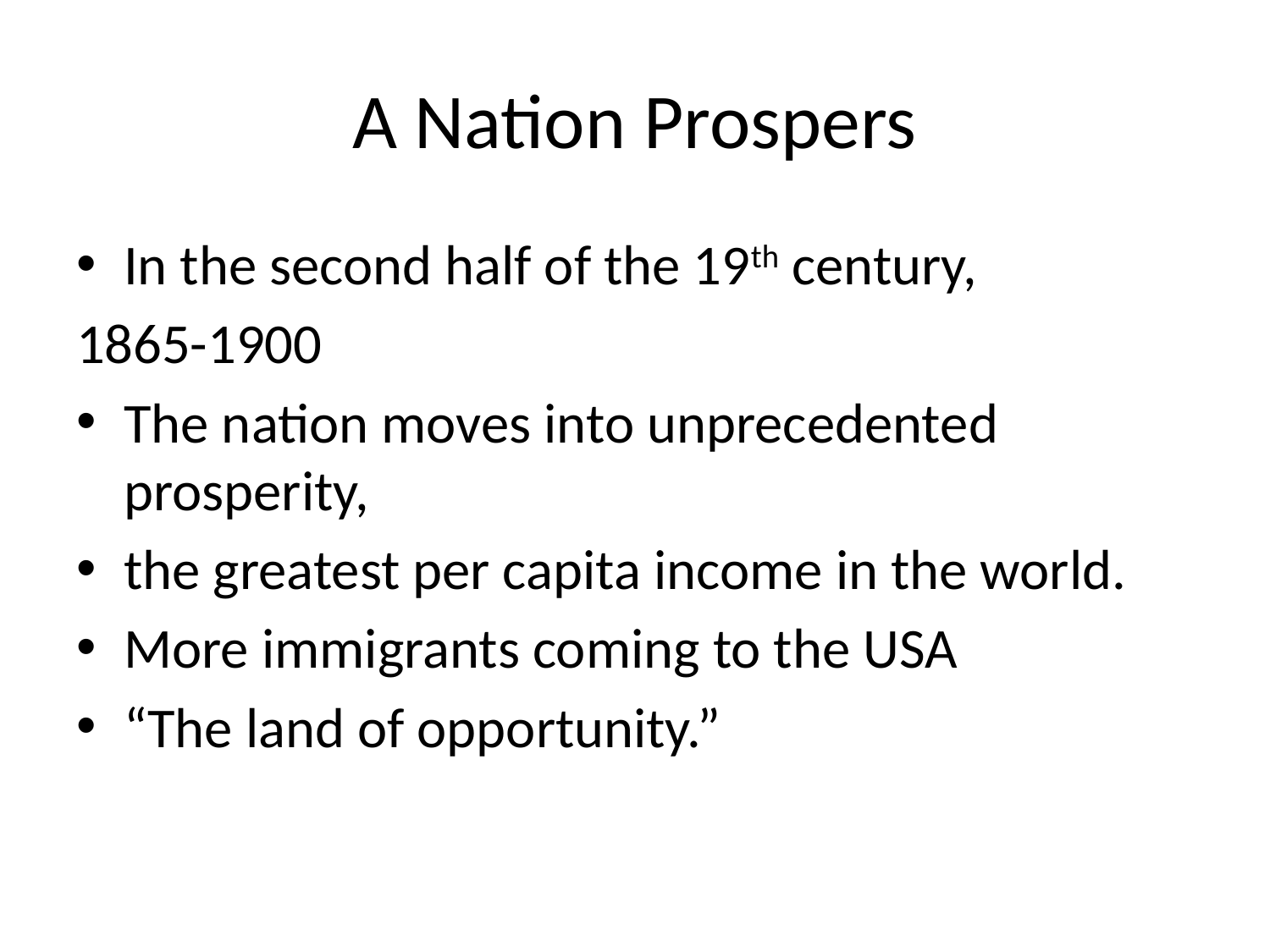

# A Nation Prospers
In the second half of the 19th century,
1865-1900
The nation moves into unprecedented prosperity,
the greatest per capita income in the world.
More immigrants coming to the USA
“The land of opportunity.”